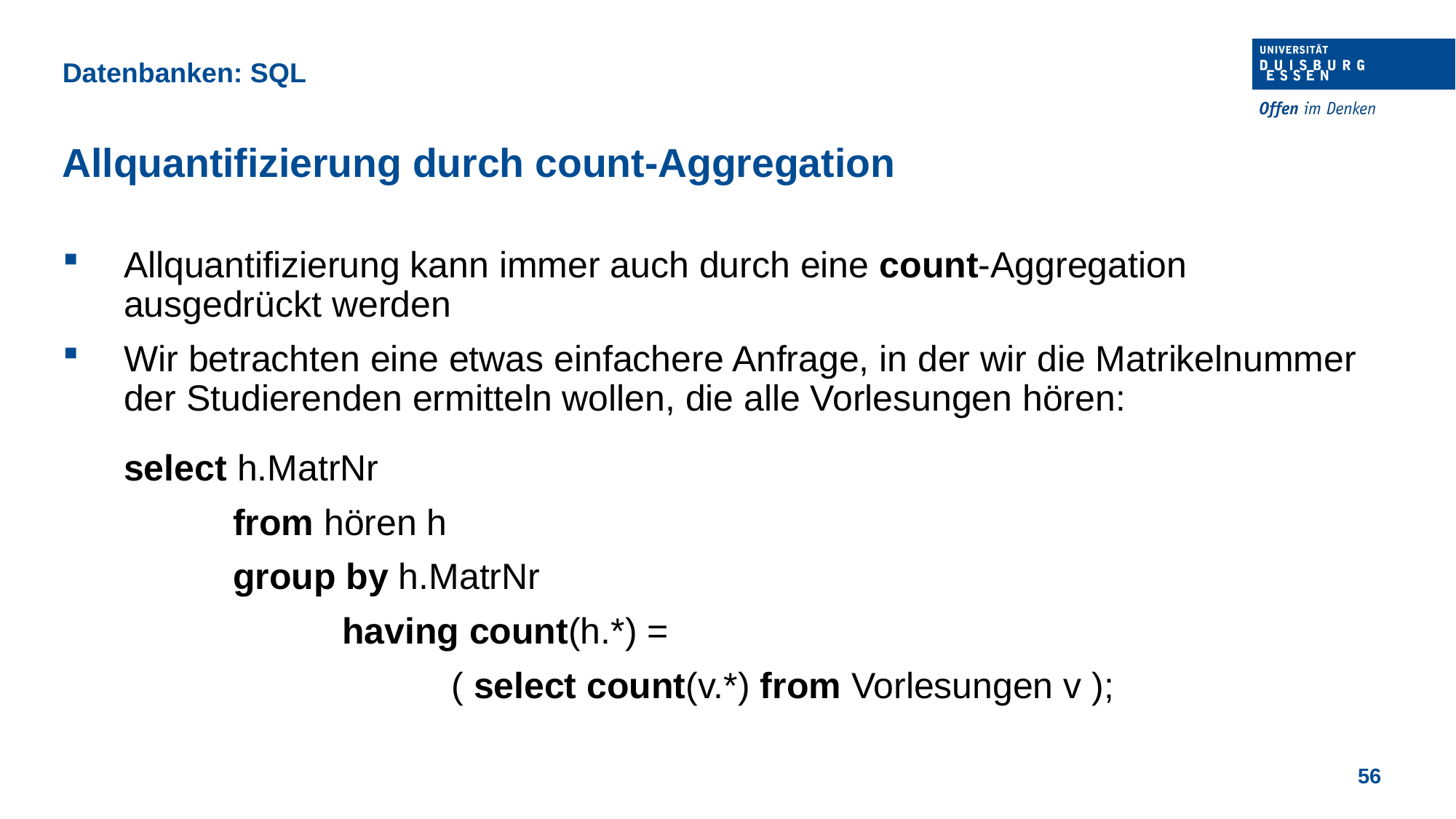

Datenbanken: SQL
Allquantifizierung durch count-Aggregation
Allquantifizierung kann immer auch durch eine count-Aggregation ausgedrückt werden
Wir betrachten eine etwas einfachere Anfrage, in der wir die Matrikelnummer der Studierenden ermitteln wollen, die alle Vorlesungen hören:
	select h.MatrNr
		from hören h
		group by h.MatrNr
			having count(h.*) =
				( select count(v.*) from Vorlesungen v );
56